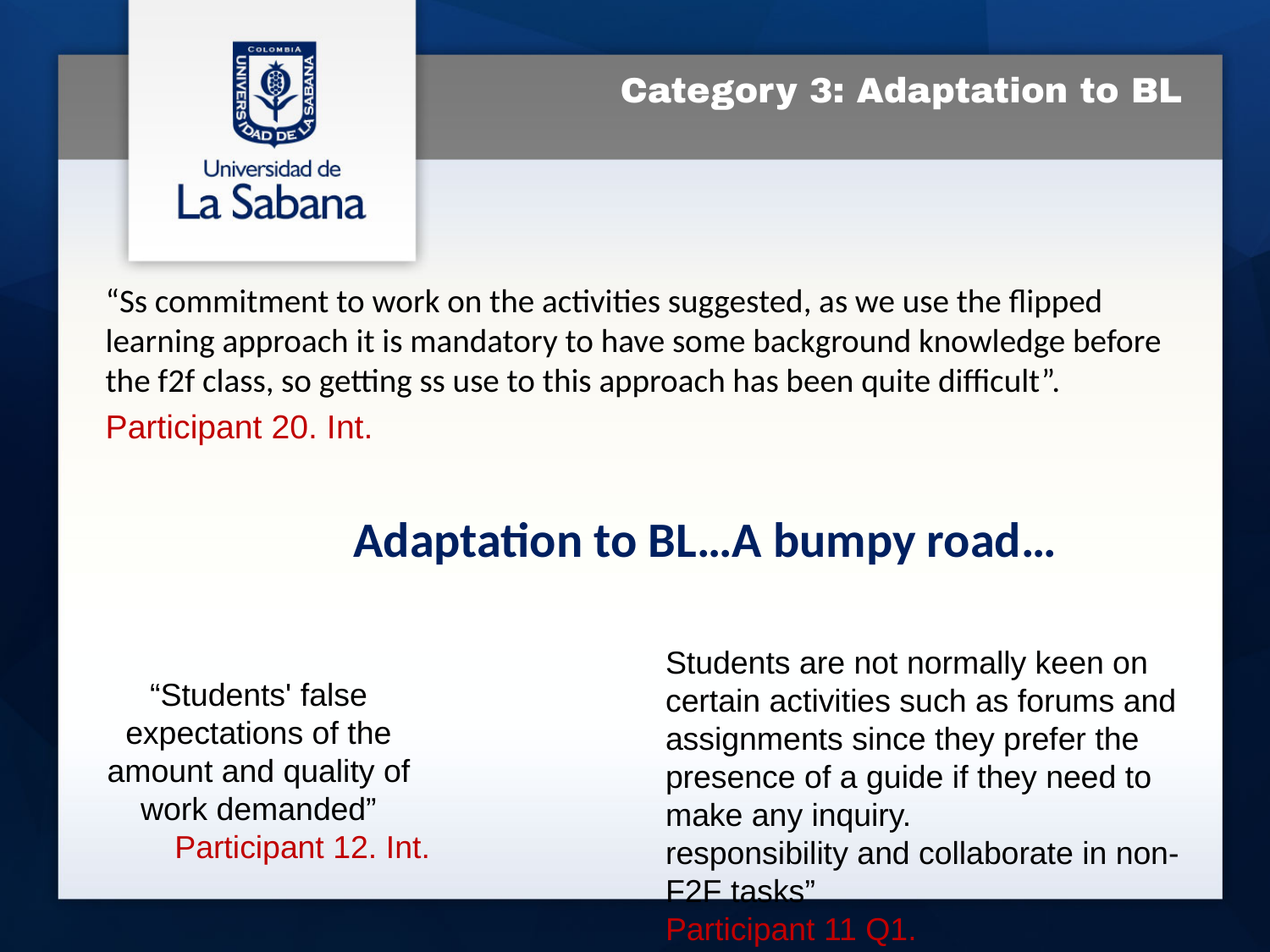

Category 3: Adaptation to BL
“Ss commitment to work on the activities suggested, as we use the flipped learning approach it is mandatory to have some background knowledge before the f2f class, so getting ss use to this approach has been quite difficult”.
Participant 20. Int.

Adaptation to BL…A bumpy road…
Students are not normally keen on certain activities such as forums and assignments since they prefer the presence of a guide if they need to make any inquiry.
responsibility and collaborate in non-F2F tasks”
Participant 11 Q1.

“Students' false expectations of the amount and quality of work demanded”
Participant 12. Int.